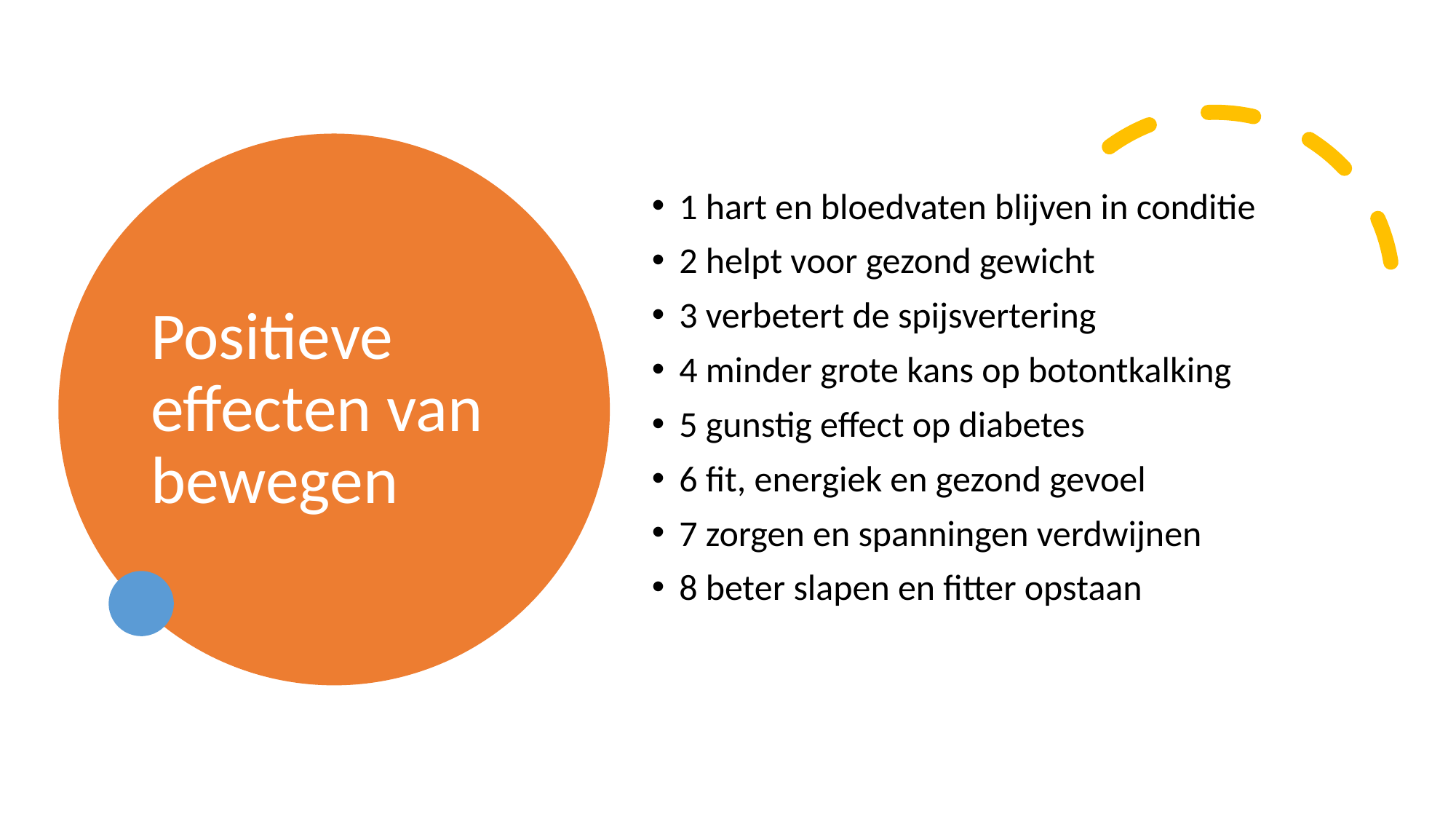

# Positieve effecten van bewegen
1 hart en bloedvaten blijven in conditie
2 helpt voor gezond gewicht
3 verbetert de spijsvertering
4 minder grote kans op botontkalking
5 gunstig effect op diabetes
6 fit, energiek en gezond gevoel
7 zorgen en spanningen verdwijnen
8 beter slapen en fitter opstaan